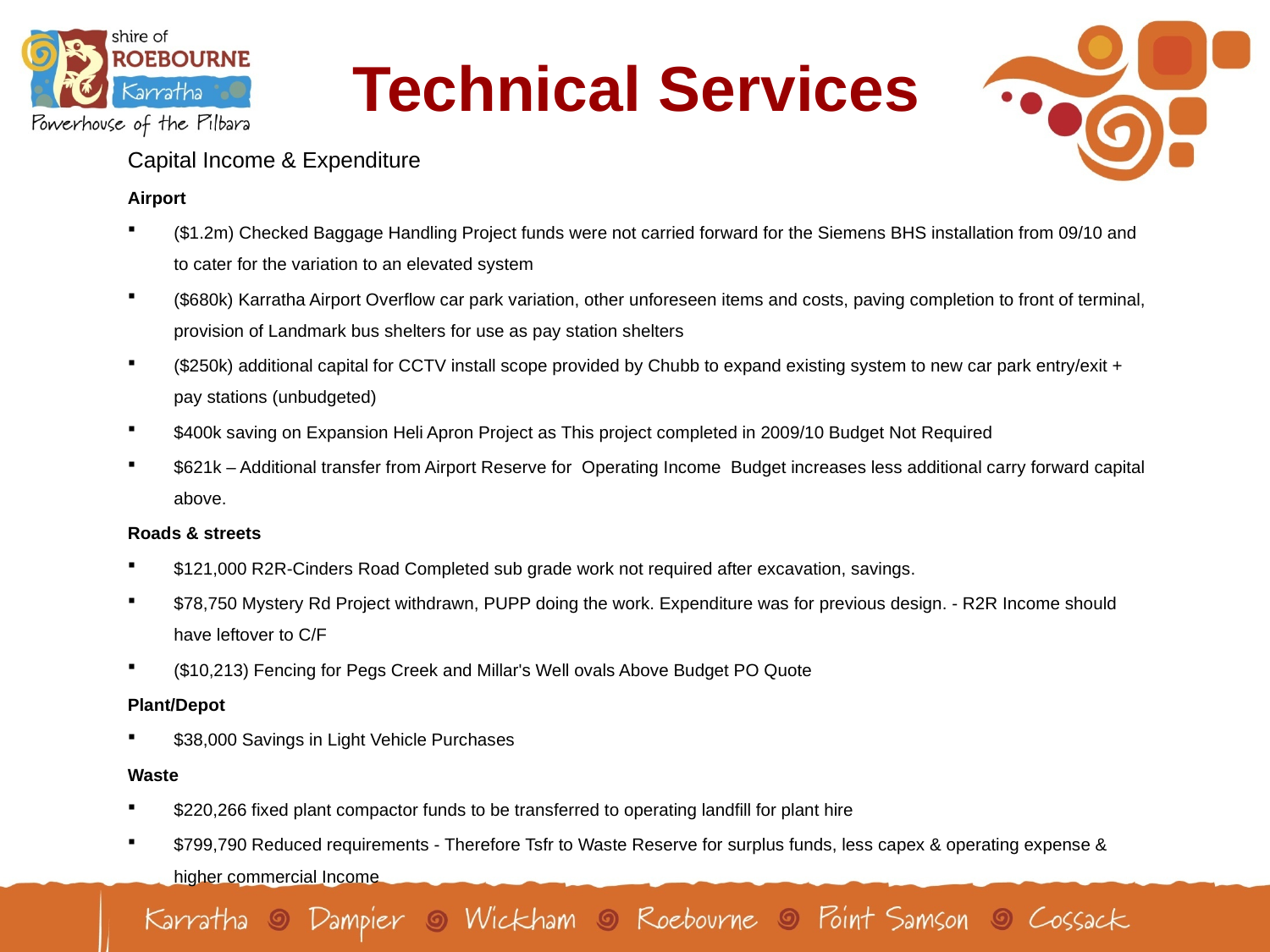

# Technical Services
Capital Income & Expenditure
Airport
($1.2m) Checked Baggage Handling Project funds were not carried forward for the Siemens BHS installation from 09/10 and to cater for the variation to an elevated system
($680k) Karratha Airport Overflow car park variation, other unforeseen items and costs, paving completion to front of terminal, provision of Landmark bus shelters for use as pay station shelters
($250k) additional capital for CCTV install scope provided by Chubb to expand existing system to new car park entry/exit + pay stations (unbudgeted)
$400k saving on Expansion Heli Apron Project as This project completed in 2009/10 Budget Not Required
$621k – Additional transfer from Airport Reserve for  Operating Income  Budget increases less additional carry forward capital above.
Roads & streets
$121,000 R2R-Cinders Road Completed sub grade work not required after excavation, savings.
$78,750 Mystery Rd Project withdrawn, PUPP doing the work. Expenditure was for previous design. - R2R Income should have leftover to C/F
($10,213) Fencing for Pegs Creek and Millar's Well ovals Above Budget PO Quote
Plant/Depot
$38,000 Savings in Light Vehicle Purchases
Waste
$220,266 fixed plant compactor funds to be transferred to operating landfill for plant hire
$799,790 Reduced requirements - Therefore Tsfr to Waste Reserve for surplus funds, less capex & operating expense & higher commercial Income